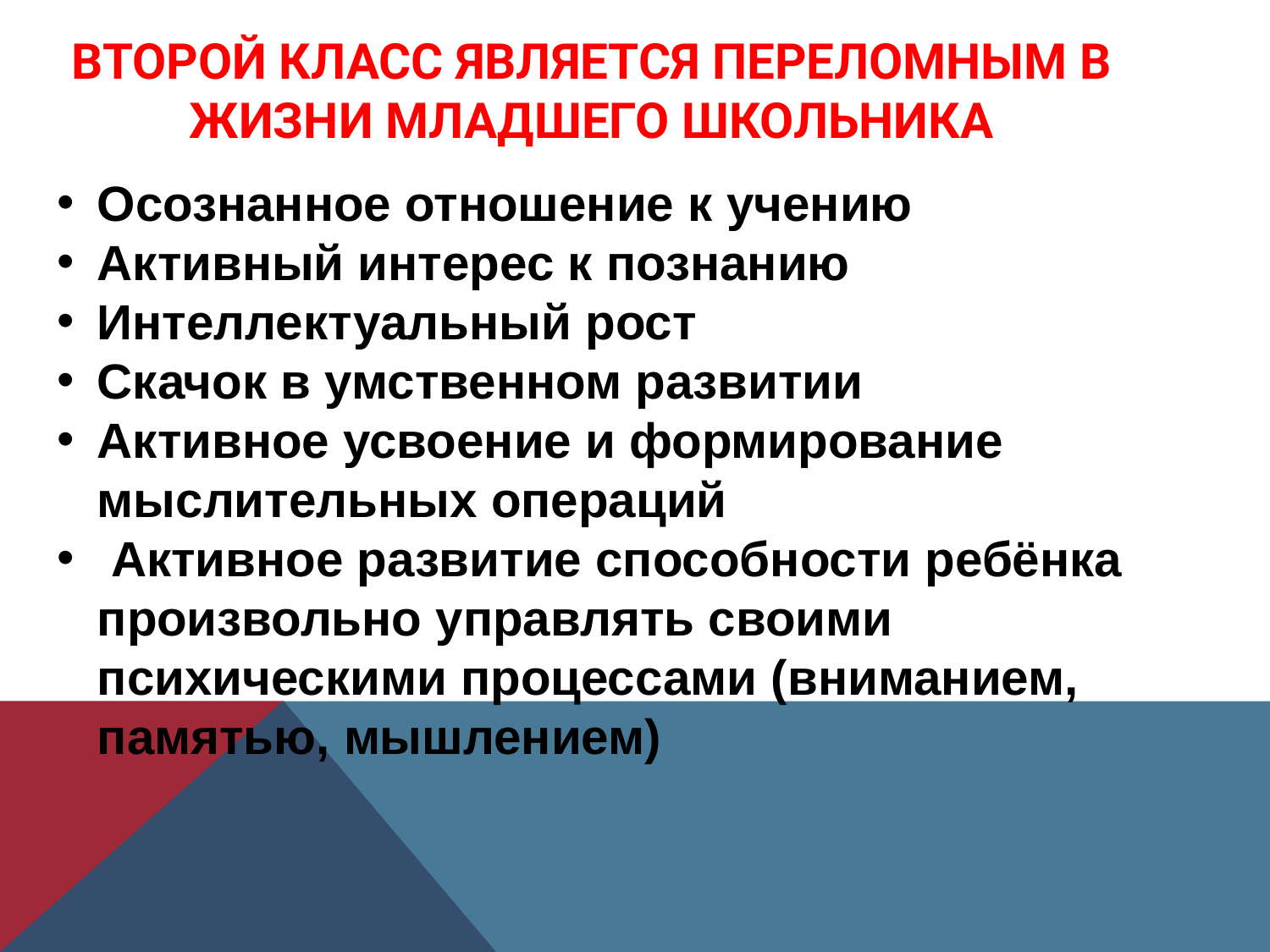

# Второй класс является переломным в жизни младшего школьника
Осознанное отношение к учению
Активный интерес к познанию
Интеллектуальный рост
Скачок в умственном развитии
Активное усвоение и формирование мыслительных операций
 Активное развитие способности ребёнка произвольно управлять своими психическими процессами (вниманием, памятью, мышлением)